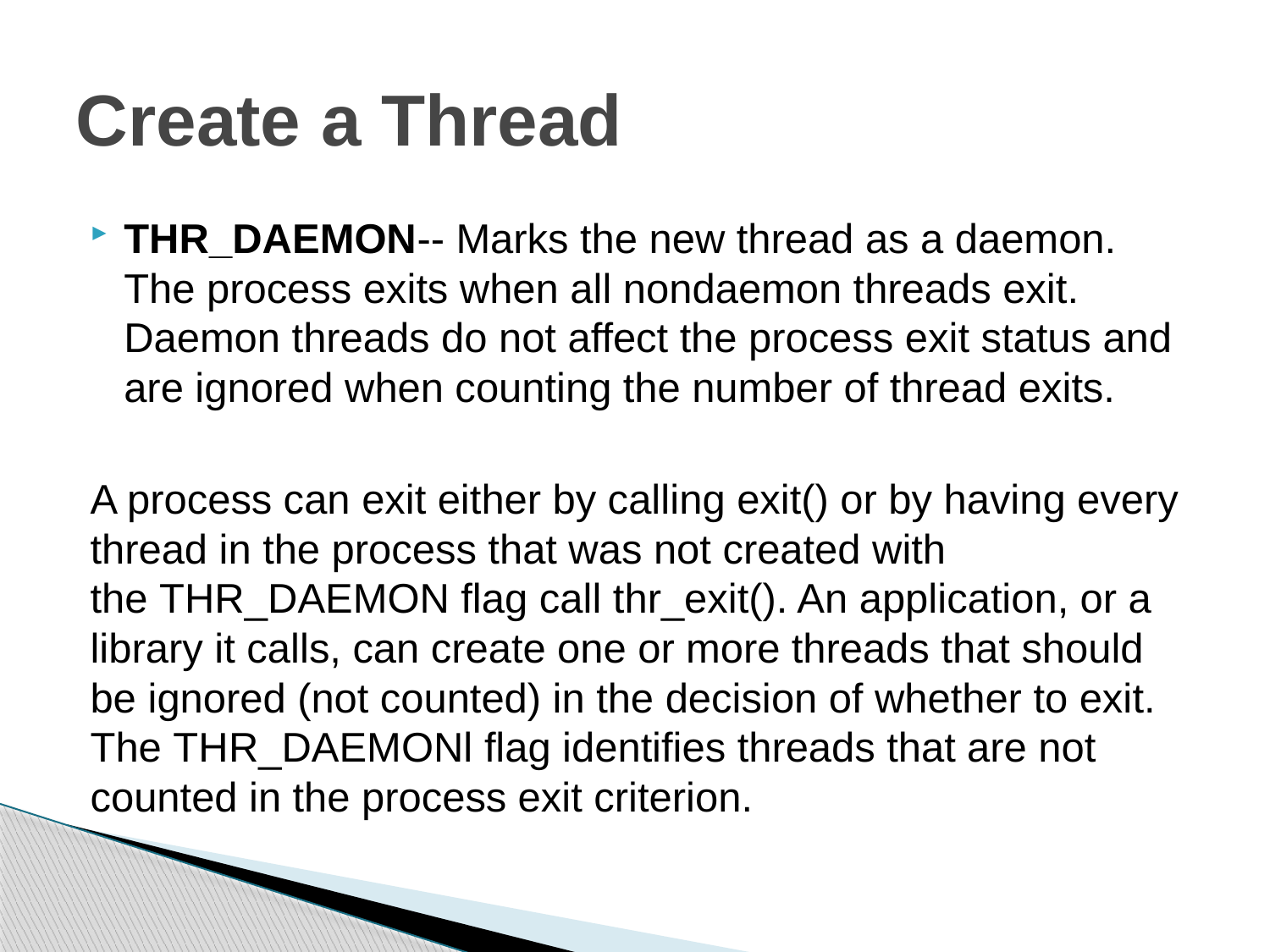

# Create a Thread
THR_DAEMON-- Marks the new thread as a daemon. The process exits when all nondaemon threads exit. Daemon threads do not affect the process exit status and are ignored when counting the number of thread exits.

A process can exit either by calling exit() or by having every thread in the process that was not created with the THR_DAEMON flag call thr_exit(). An application, or a library it calls, can create one or more threads that should be ignored (not counted) in the decision of whether to exit. The THR_DAEMONl flag identifies threads that are not counted in the process exit criterion.